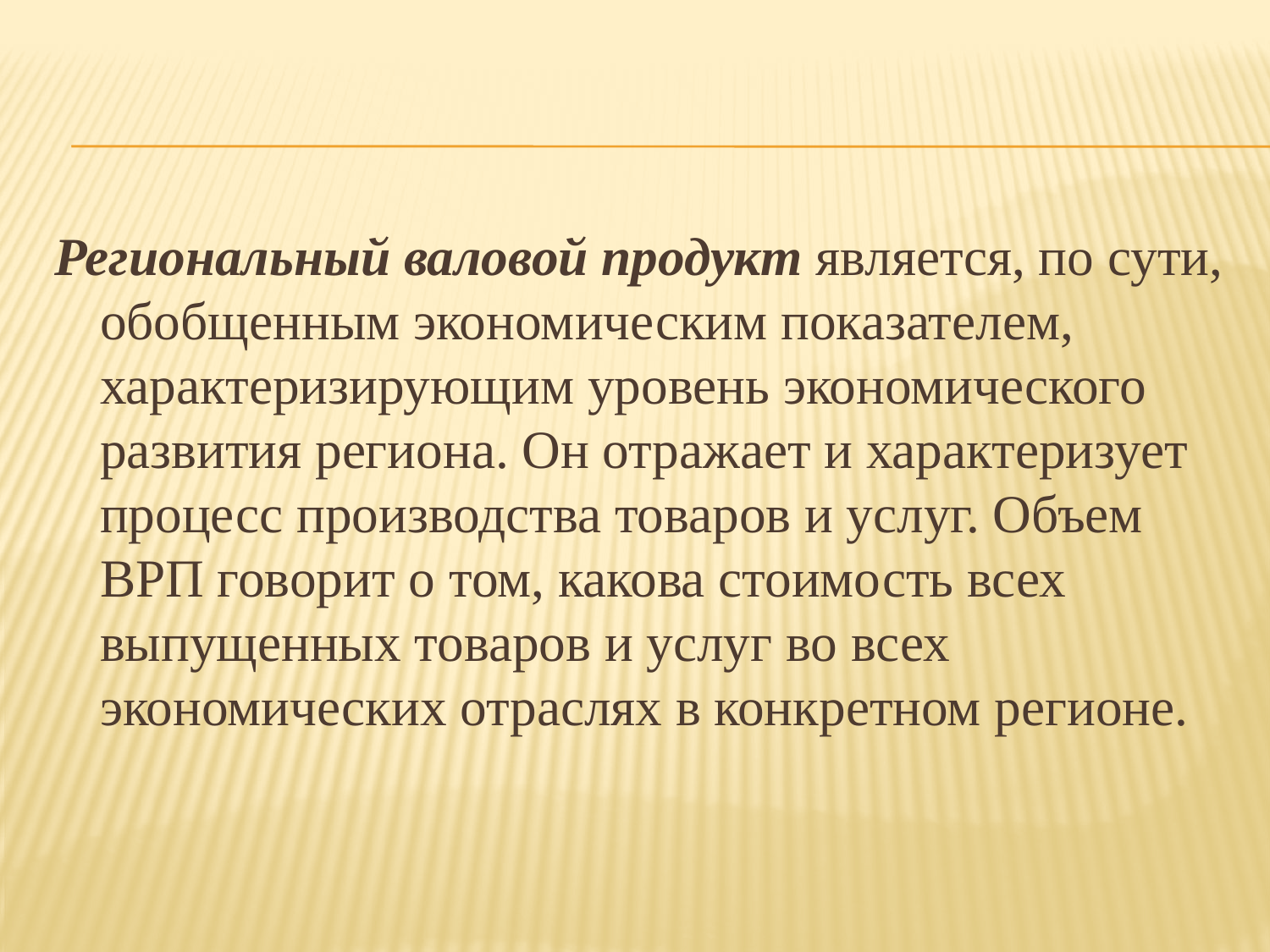

Региональный валовой продукт является, по сути, обобщенным экономическим показателем, характеризирующим уровень экономического развития региона. Он отражает и характеризует процесс производства товаров и услуг. Объем ВРП говорит о том, какова стоимость всех выпущенных товаров и услуг во всех экономических отраслях в конкретном регионе.